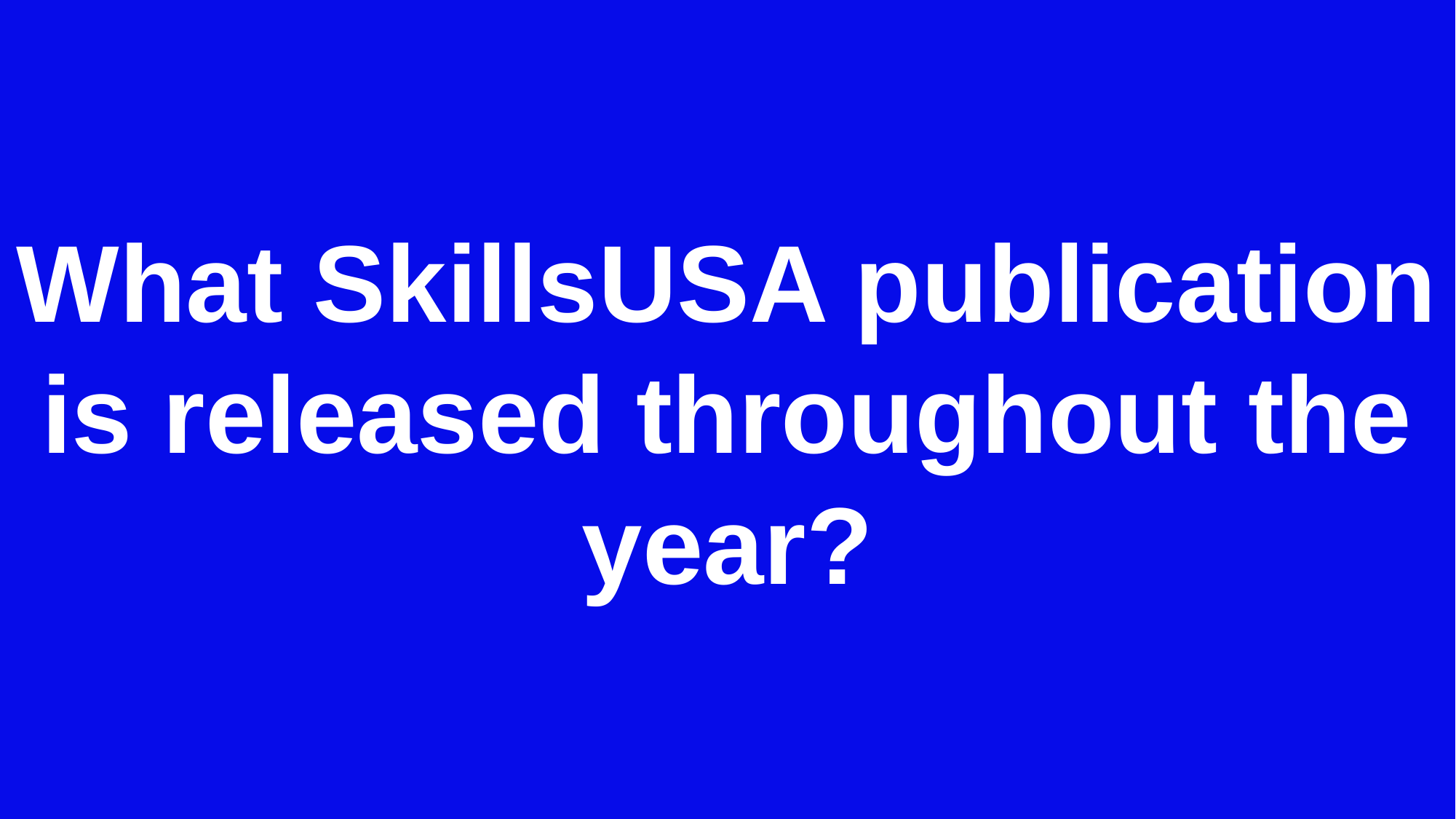

What SkillsUSA publication is released throughout the year?